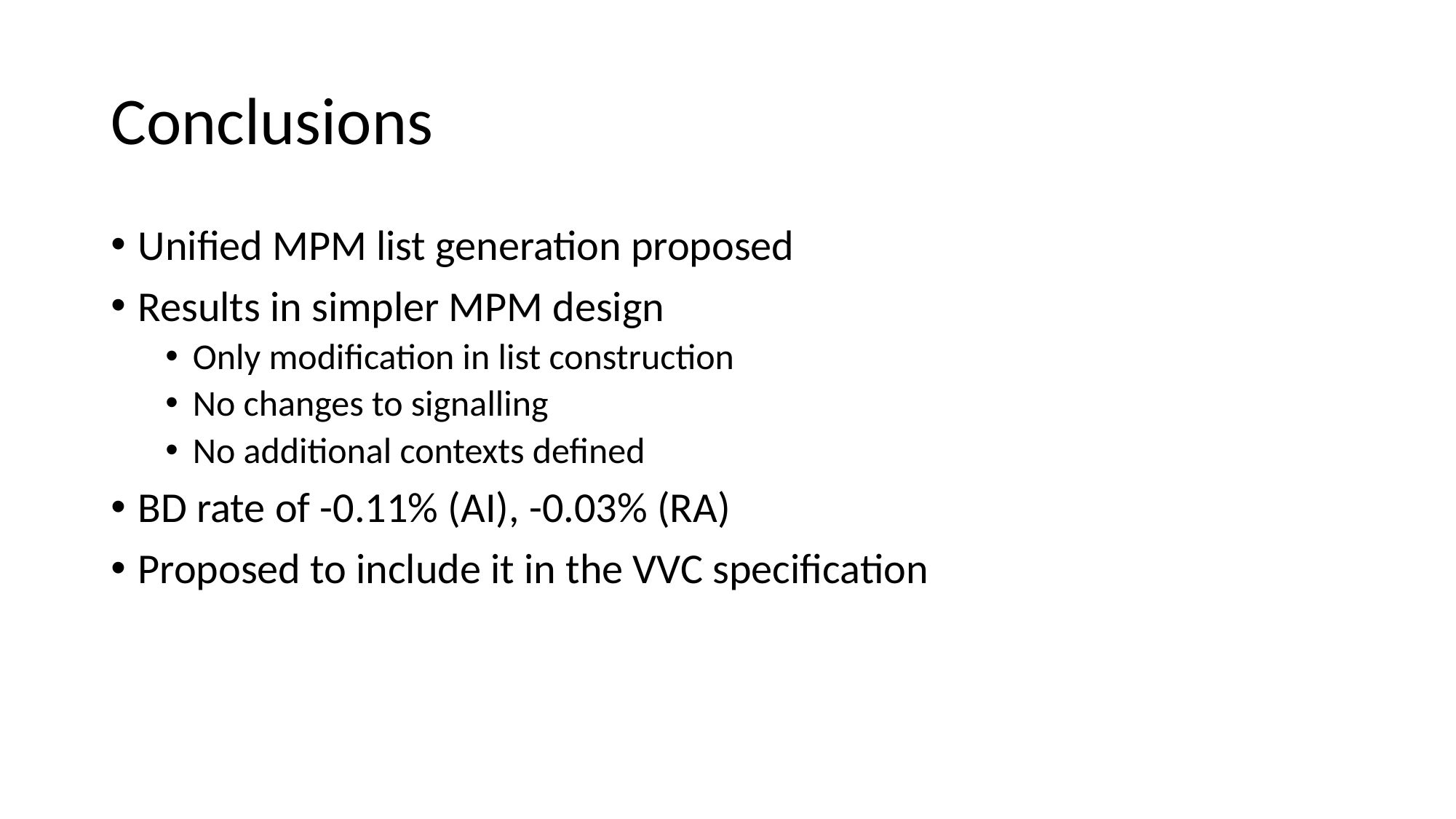

# Conclusions
Unified MPM list generation proposed
Results in simpler MPM design
Only modification in list construction
No changes to signalling
No additional contexts defined
BD rate of -0.11% (AI), -0.03% (RA)
Proposed to include it in the VVC specification